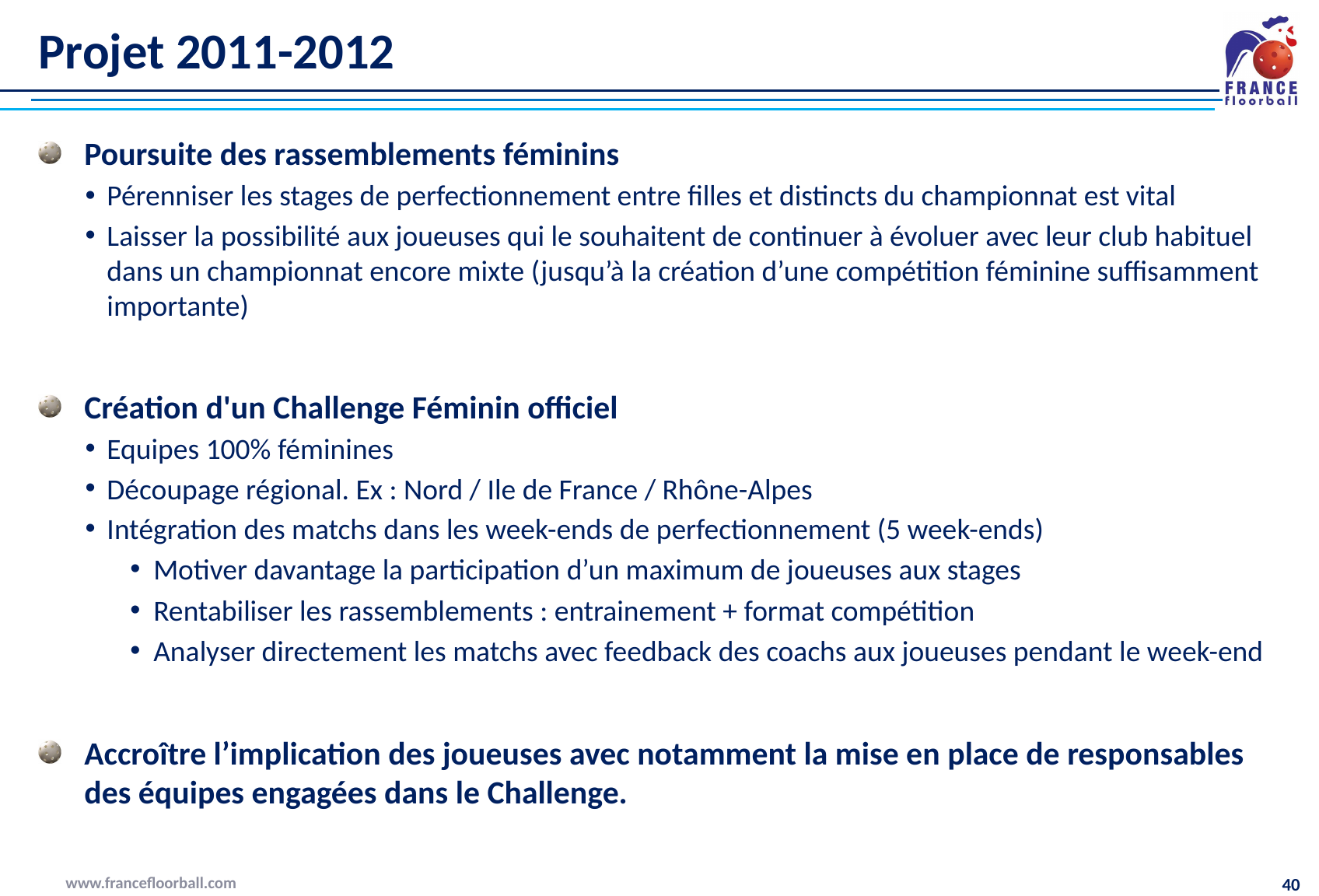

# Projet 2011-2012
Poursuite des rassemblements féminins
Pérenniser les stages de perfectionnement entre filles et distincts du championnat est vital
Laisser la possibilité aux joueuses qui le souhaitent de continuer à évoluer avec leur club habituel dans un championnat encore mixte (jusqu’à la création d’une compétition féminine suffisamment importante)

Création d'un Challenge Féminin officiel
Equipes 100% féminines
Découpage régional. Ex : Nord / Ile de France / Rhône-Alpes
Intégration des matchs dans les week-ends de perfectionnement (5 week-ends)
Motiver davantage la participation d’un maximum de joueuses aux stages
Rentabiliser les rassemblements : entrainement + format compétition
Analyser directement les matchs avec feedback des coachs aux joueuses pendant le week-end

Accroître l’implication des joueuses avec notamment la mise en place de responsables des équipes engagées dans le Challenge.

www.francefloorball.com
40